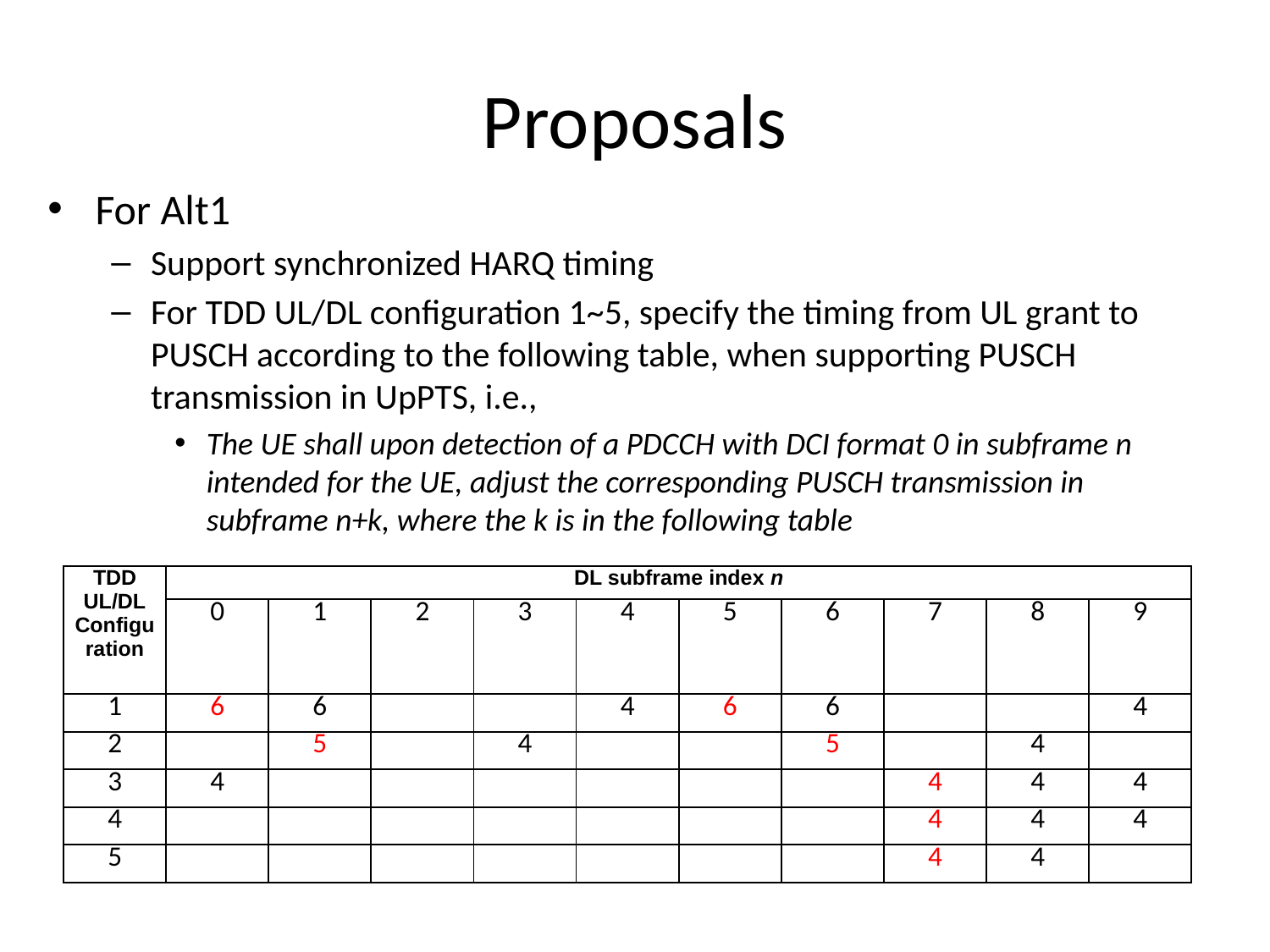

# Proposals
For Alt1
Support synchronized HARQ timing
For TDD UL/DL configuration 1~5, specify the timing from UL grant to PUSCH according to the following table, when supporting PUSCH transmission in UpPTS, i.e.,
The UE shall upon detection of a PDCCH with DCI format 0 in subframe n intended for the UE, adjust the corresponding PUSCH transmission in subframe n+k, where the k is in the following table

| TDD UL/DL Configuration | DL subframe index n |  |  |  |  |  |  |  |  |  |
| --- | --- | --- | --- | --- | --- | --- | --- | --- | --- | --- |
|  | 0 | 1 | 2 | 3 | 4 | 5 | 6 | 7 | 8 | 9 |
| 1 | 6 | 6 |  |  | 4 | 6 | 6 |  |  | 4 |
| 2 |  | 5 |  | 4 |  |  | 5 |  | 4 |  |
| 3 | 4 |  |  |  |  |  |  | 4 | 4 | 4 |
| 4 |  |  |  |  |  |  |  | 4 | 4 | 4 |
| 5 |  |  |  |  |  |  |  | 4 | 4 |  |